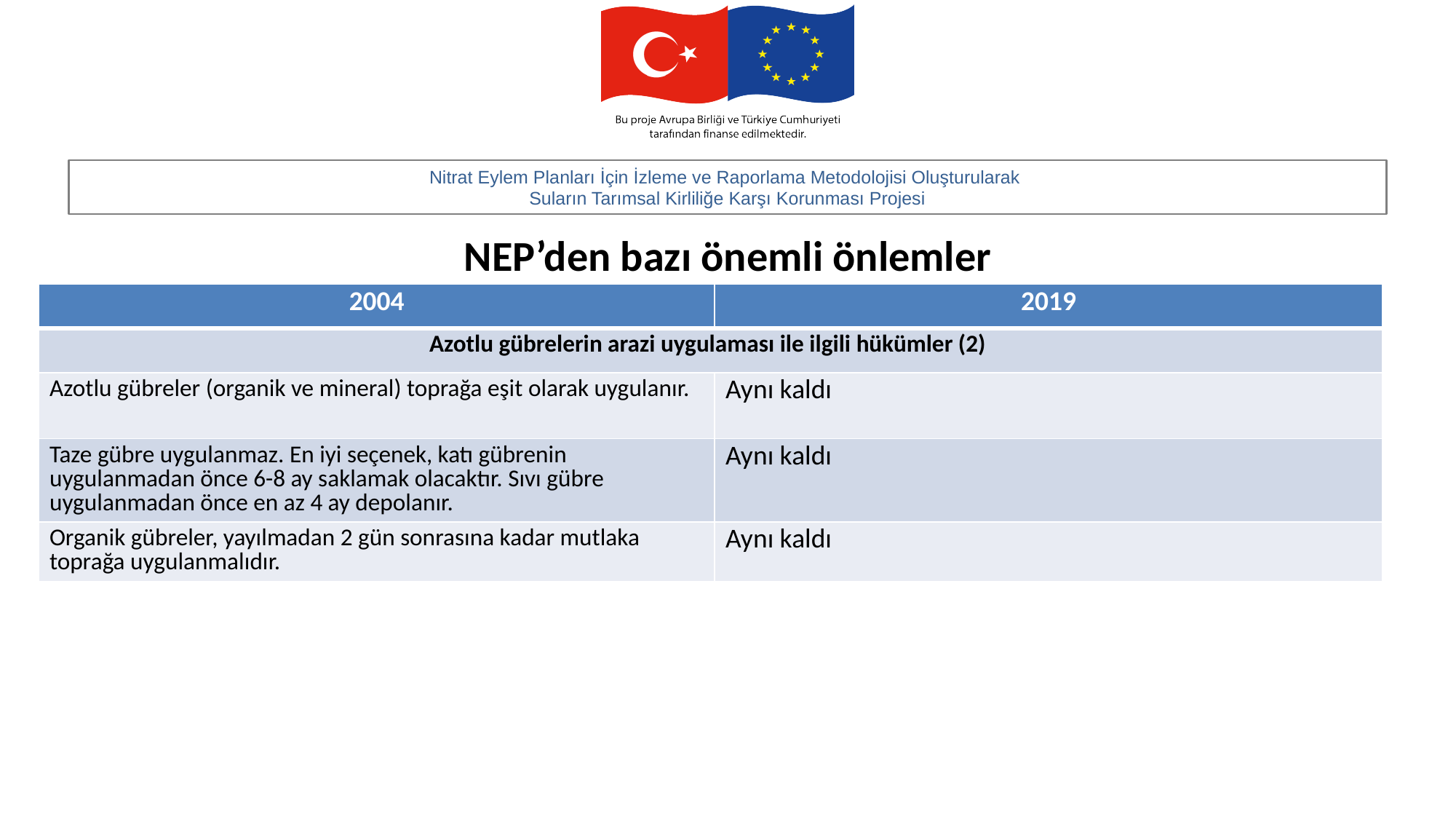

# NEP’den bazı önemli önlemler
| 2004 | 2019 |
| --- | --- |
| Azotlu gübrelerin arazi uygulaması ile ilgili hükümler (2) |  |
| Azotlu gübreler (organik ve mineral) toprağa eşit olarak uygulanır. | Aynı kaldı |
| Taze gübre uygulanmaz. En iyi seçenek, katı gübrenin uygulanmadan önce 6-8 ay saklamak olacaktır. Sıvı gübre uygulanmadan önce en az 4 ay depolanır. | Aynı kaldı |
| Organik gübreler, yayılmadan 2 gün sonrasına kadar mutlaka toprağa uygulanmalıdır. | Aynı kaldı |